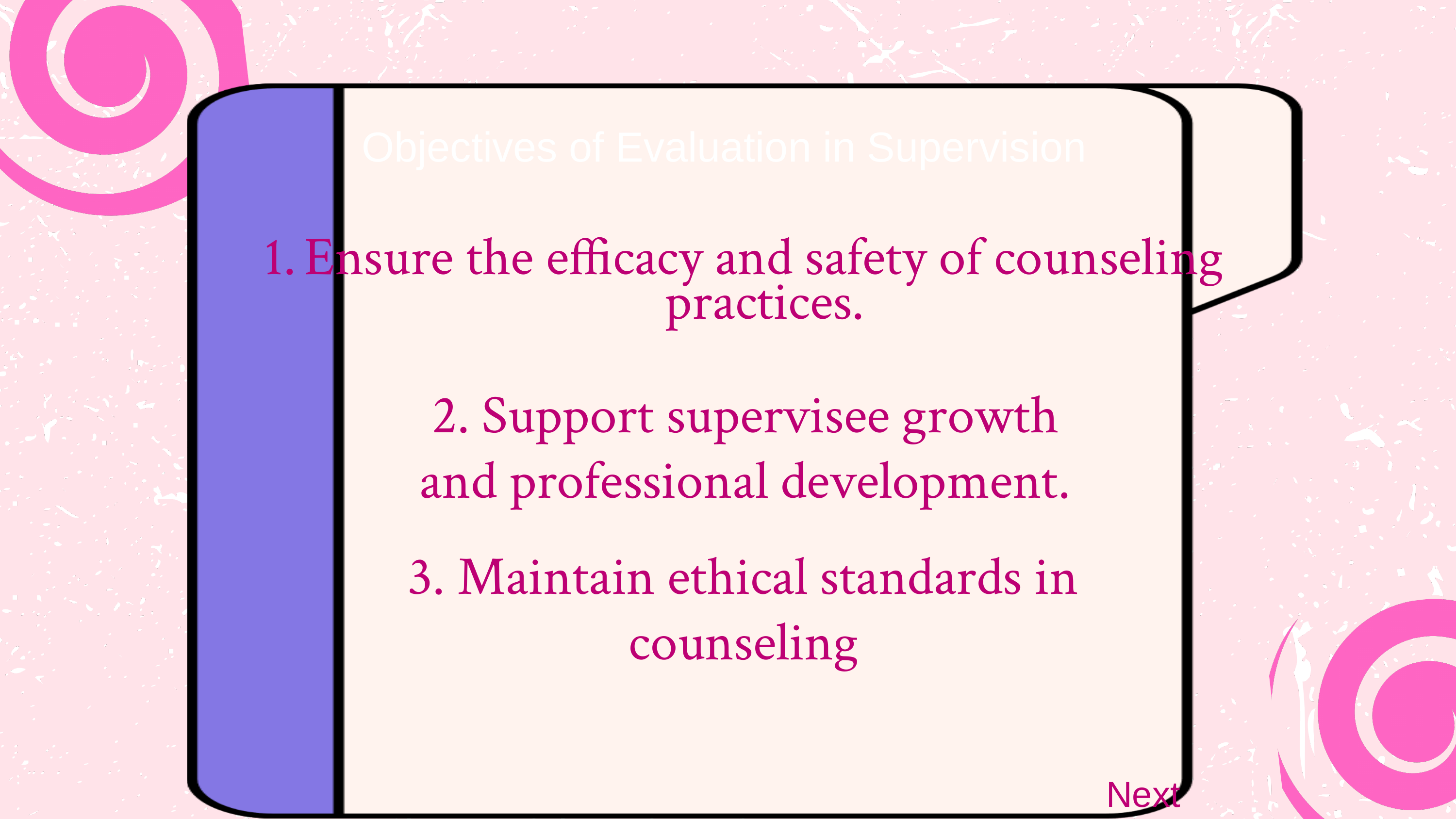

Objectives of Evaluation in Supervision
Ensure the efficacy and safety of counseling practices.

2. Support supervisee growth and professional development.
3. Maintain ethical standards in counseling

Next